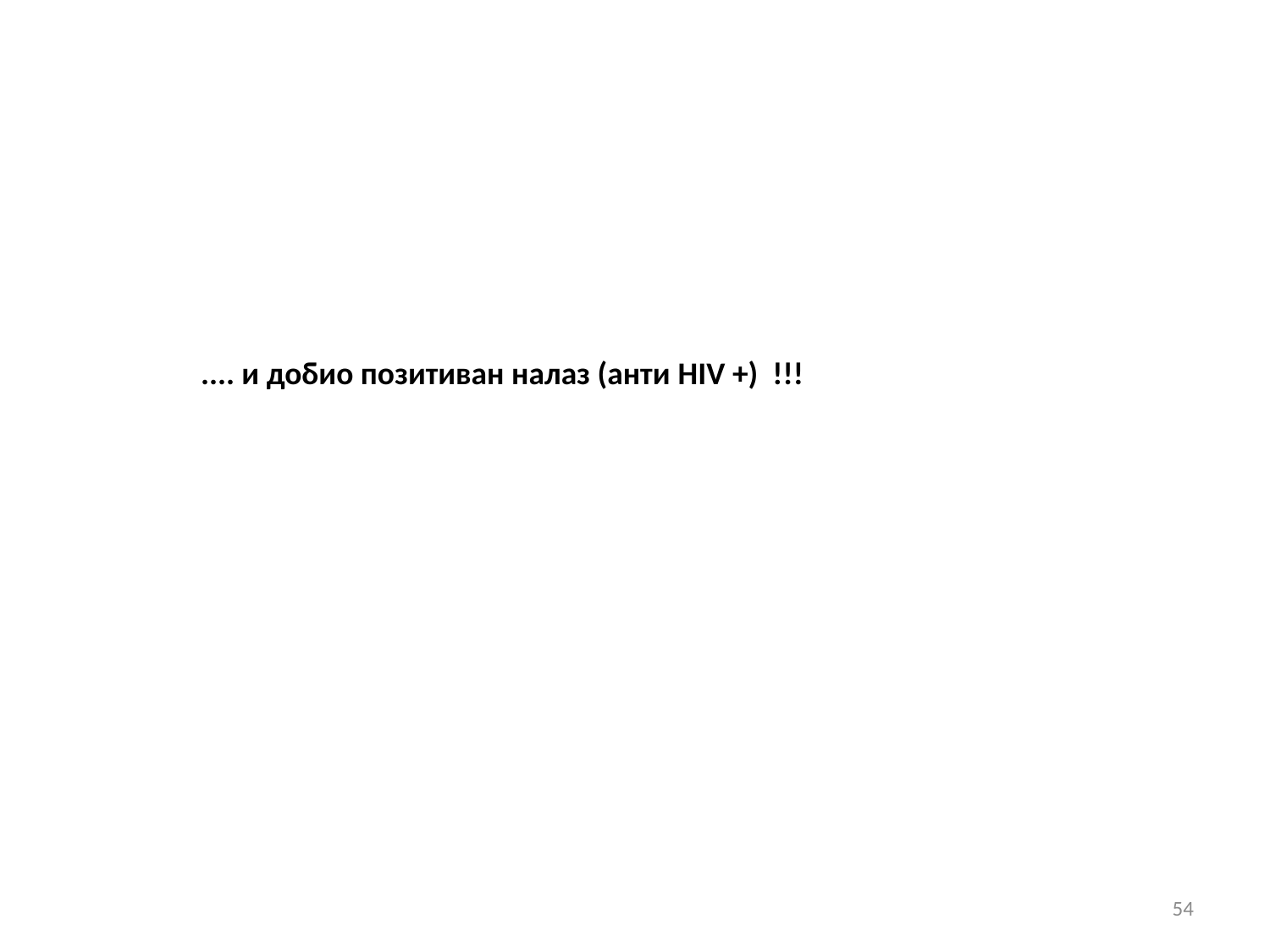

.... и добио позитиван налаз (анти HIV +)  !!!
54